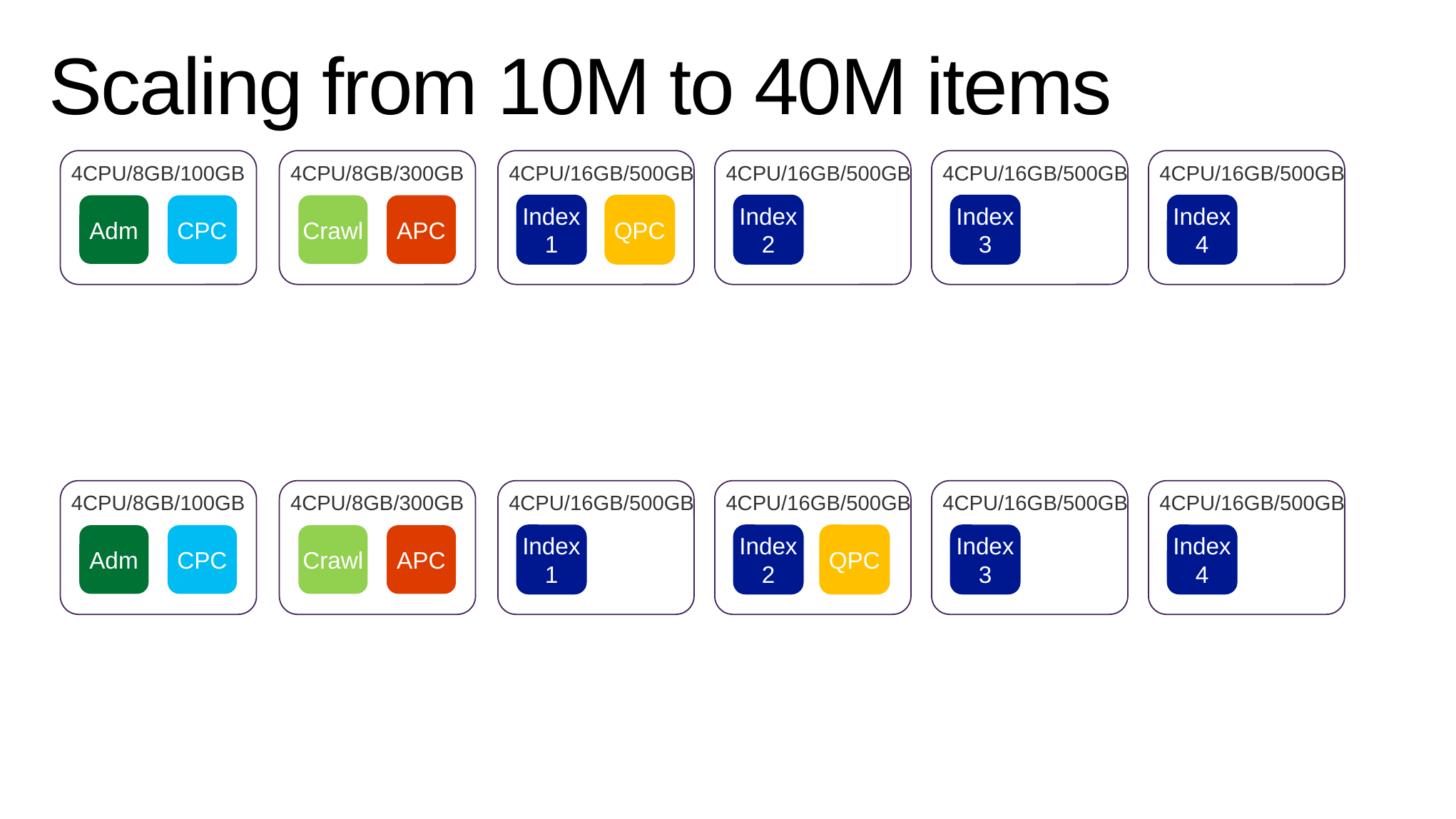

# Scaling from 10M to 40M items

4CPU/8GB/100GB
4CPU/8GB/300GB
4CPU/16GB/500GB
4CPU/16GB/500GB
4CPU/16GB/500GB
4CPU/16GB/500GB
Adm
CPC
Crawl
APC
Index1
QPC
Index2
Index3
Index4

4CPU/8GB/100GB
4CPU/8GB/300GB
4CPU/16GB/500GB
4CPU/16GB/500GB
4CPU/16GB/500GB
4CPU/16GB/500GB
QPC
Adm
CPC
Crawl
APC
Index1
Index2
Index3
Index4